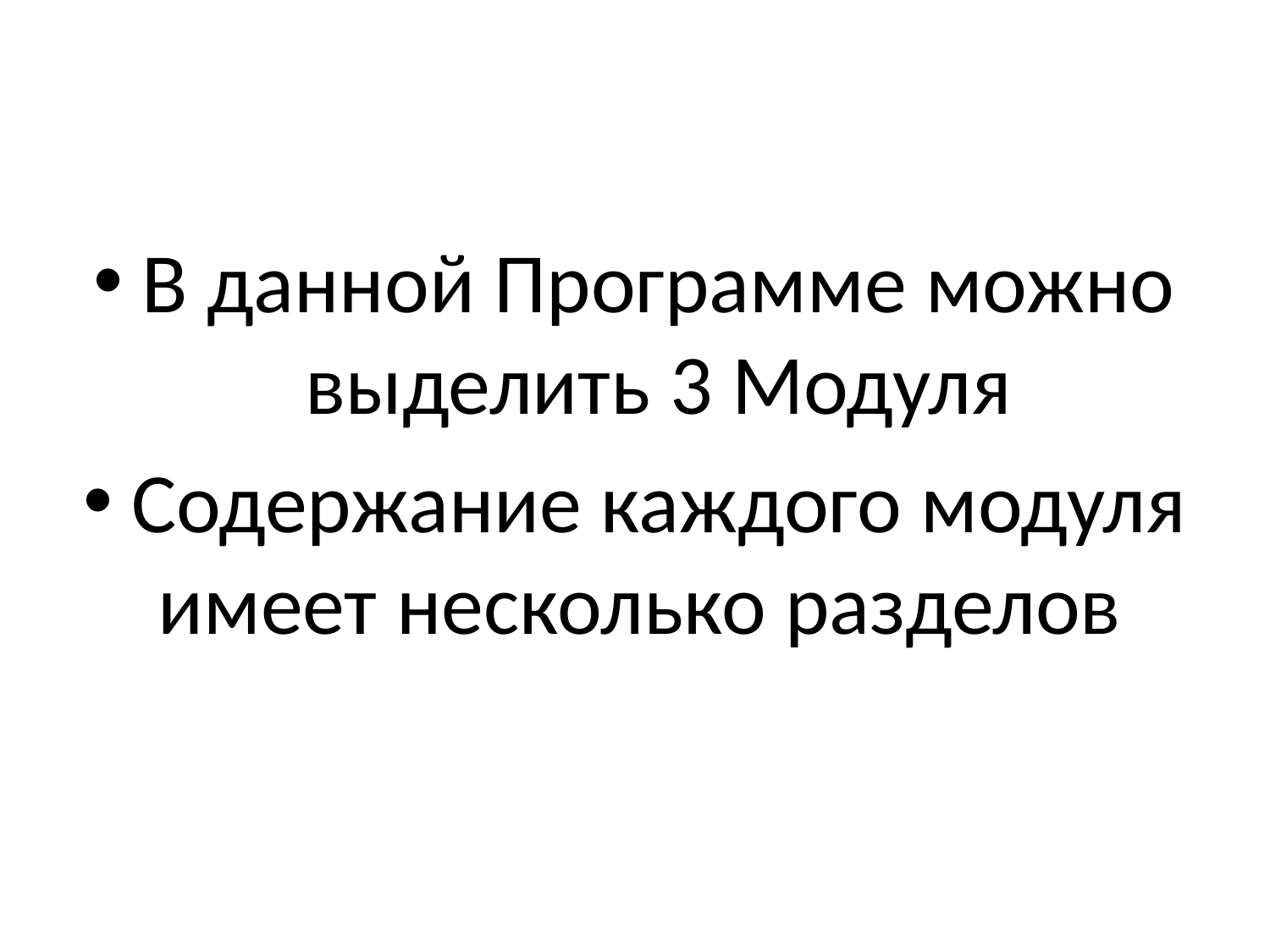

#
В данной Программе можно выделить 3 Модуля
Содержание каждого модуля имеет несколько разделов